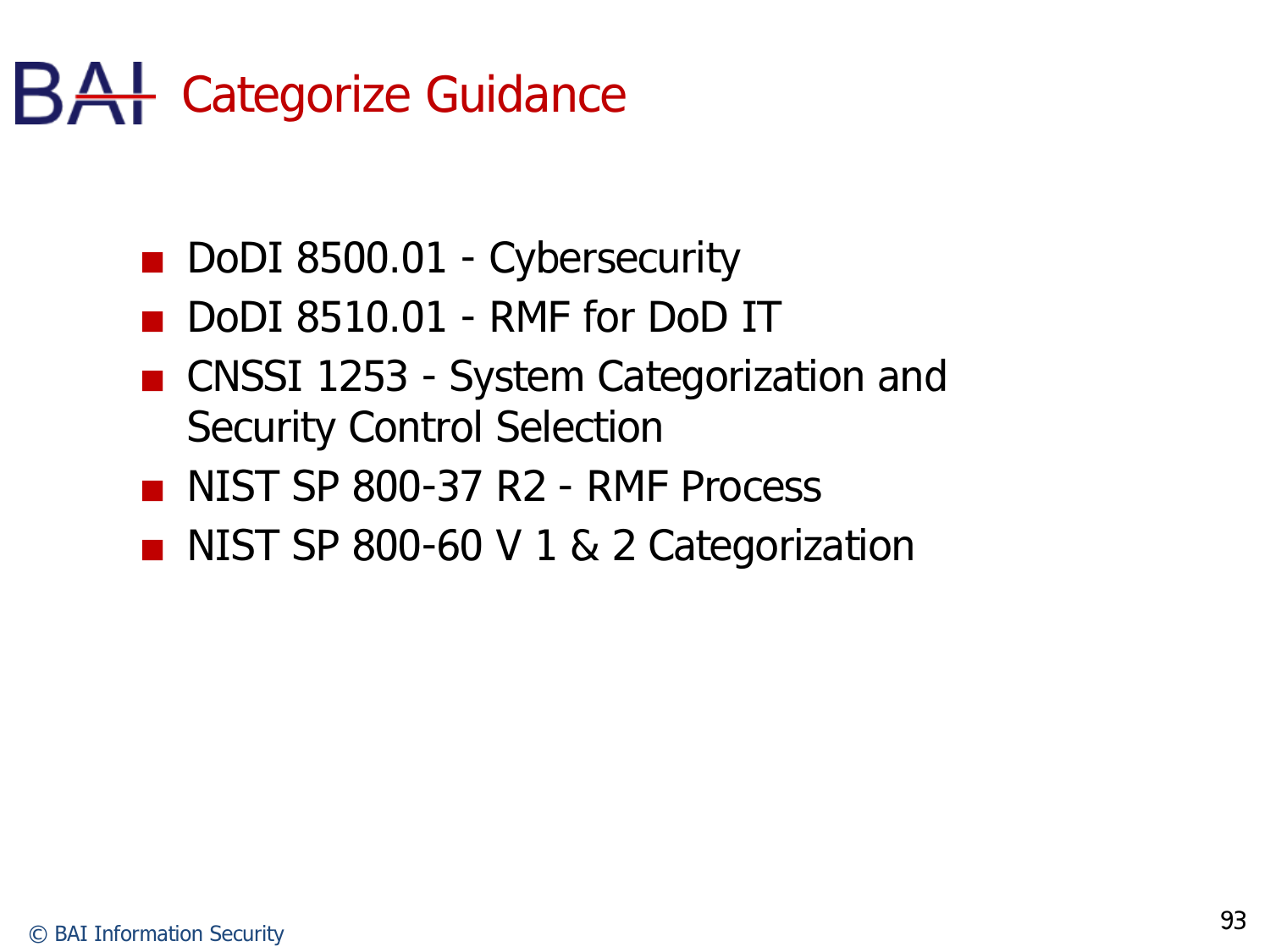

# Categorize Guidance
DoDI 8500.01 - Cybersecurity
DoDI 8510.01 - RMF for DoD IT
CNSSI 1253 - System Categorization and Security Control Selection
NIST SP 800-37 R2 - RMF Process
NIST SP 800-60 V 1 & 2 Categorization